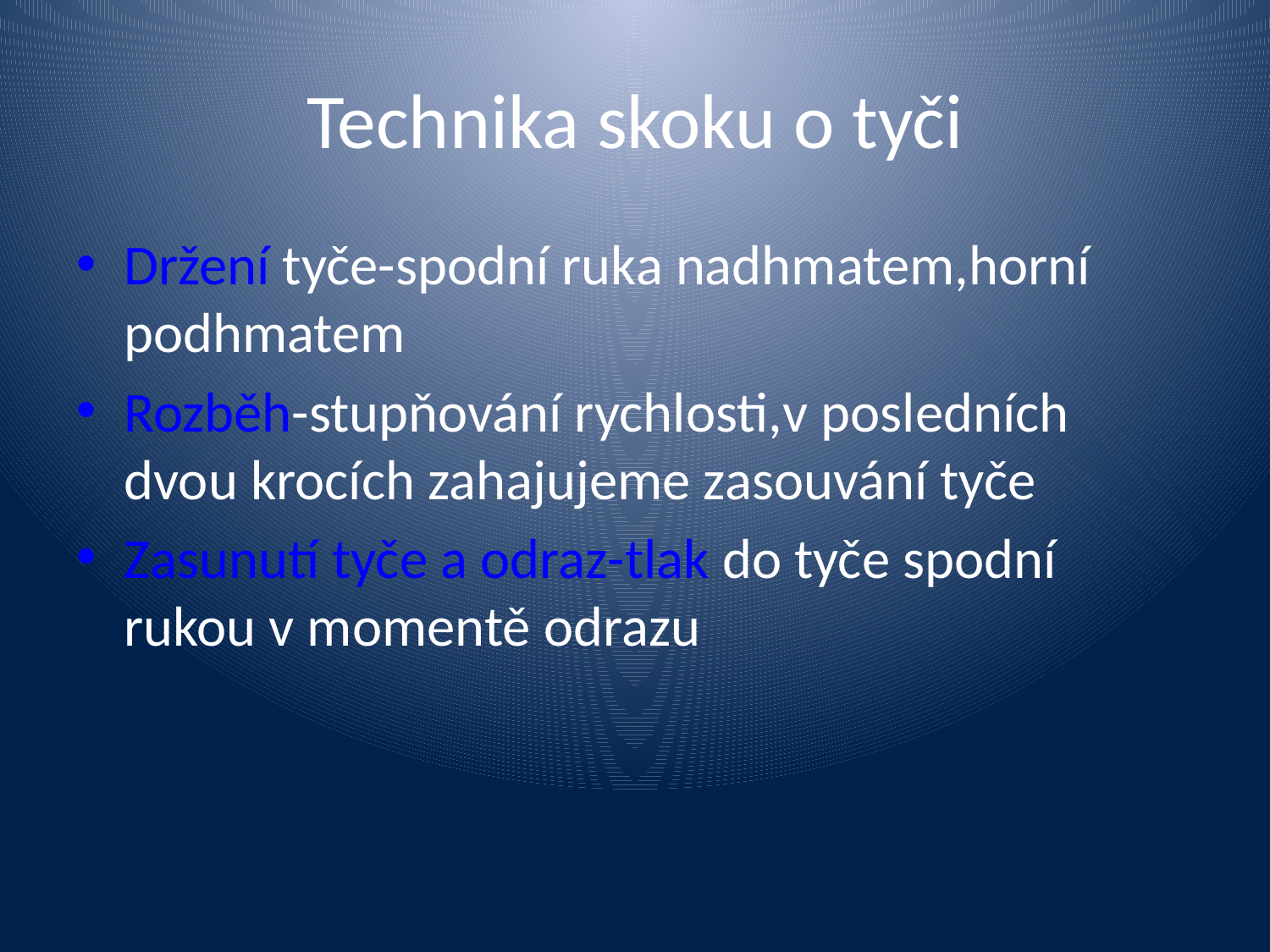

# Technika skoku o tyči
Držení tyče-spodní ruka nadhmatem,horní podhmatem
Rozběh-stupňování rychlosti,v posledních dvou krocích zahajujeme zasouvání tyče
Zasunutí tyče a odraz-tlak do tyče spodní rukou v momentě odrazu